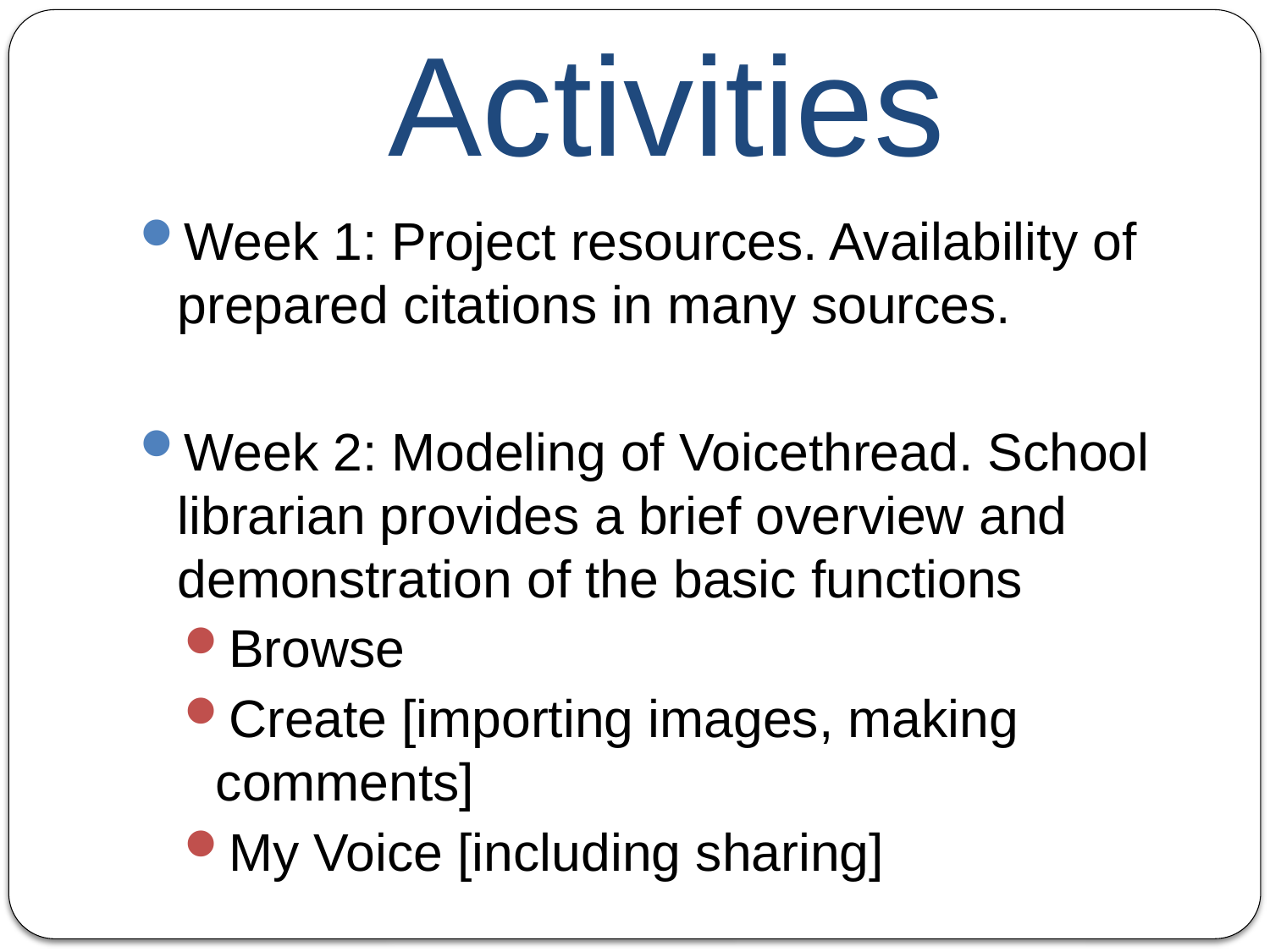

# Activities
Week 1: Project resources. Availability of prepared citations in many sources.

Week 2: Modeling of Voicethread. School librarian provides a brief overview and demonstration of the basic functions
Browse
Create [importing images, making comments]
My Voice [including sharing]